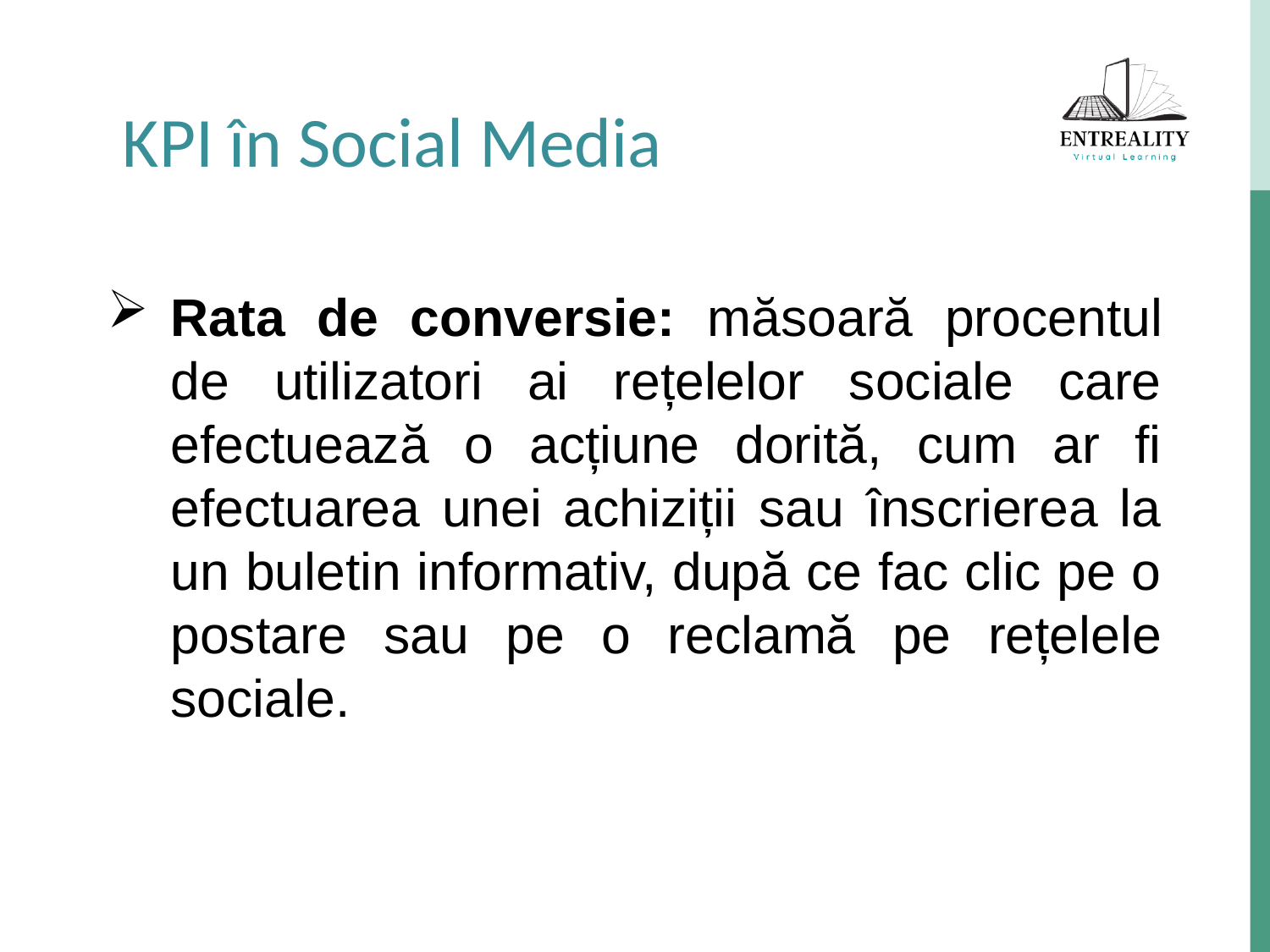

KPI în Social Media
Rata de conversie: măsoară procentul de utilizatori ai rețelelor sociale care efectuează o acțiune dorită, cum ar fi efectuarea unei achiziții sau înscrierea la un buletin informativ, după ce fac clic pe o postare sau pe o reclamă pe rețelele sociale.